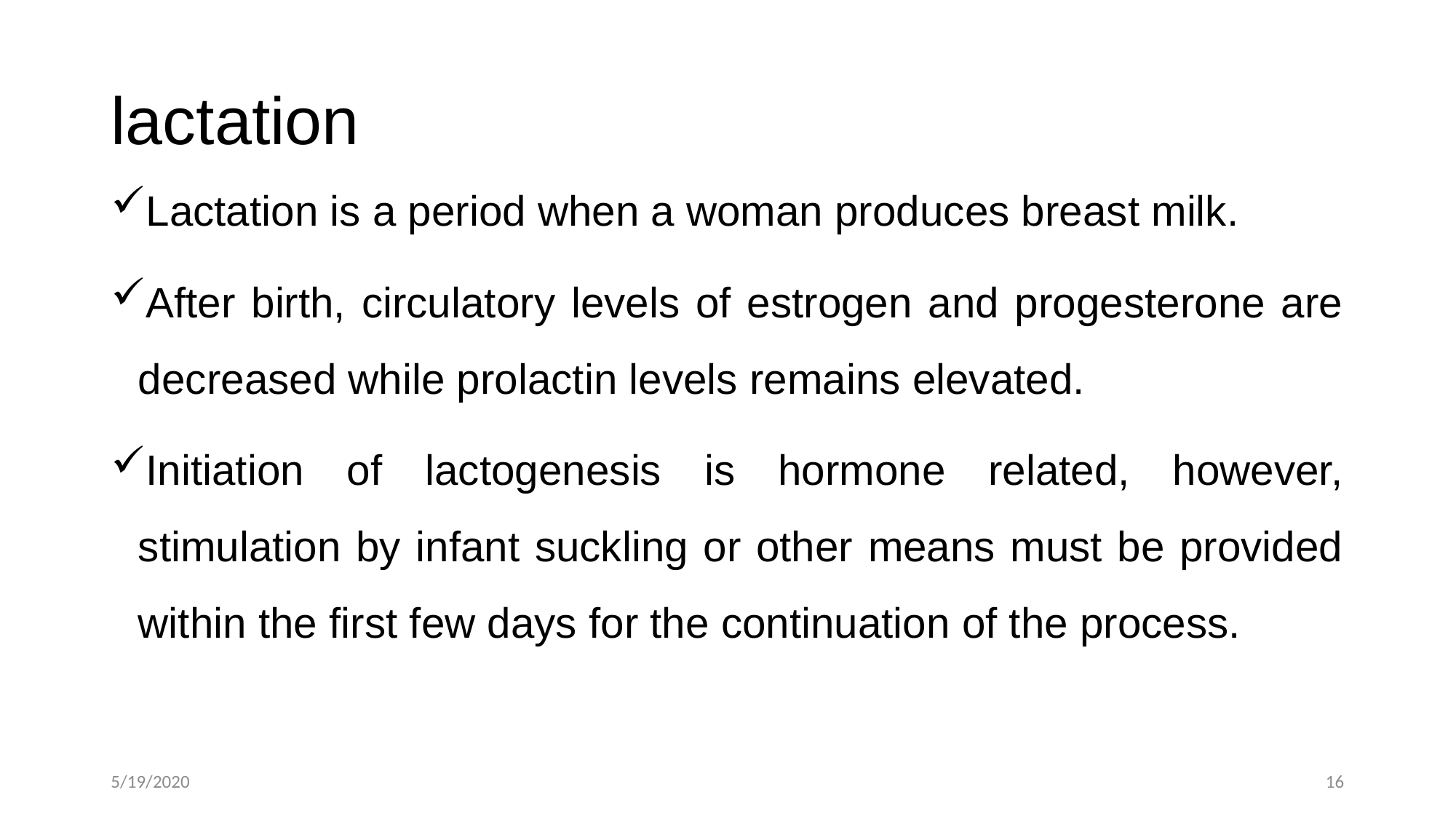

# lactation
Lactation is a period when a woman produces breast milk.
After birth, circulatory levels of estrogen and progesterone are decreased while prolactin levels remains elevated.
Initiation of lactogenesis is hormone related, however, stimulation by infant suckling or other means must be provided within the first few days for the continuation of the process.
5/19/2020
16